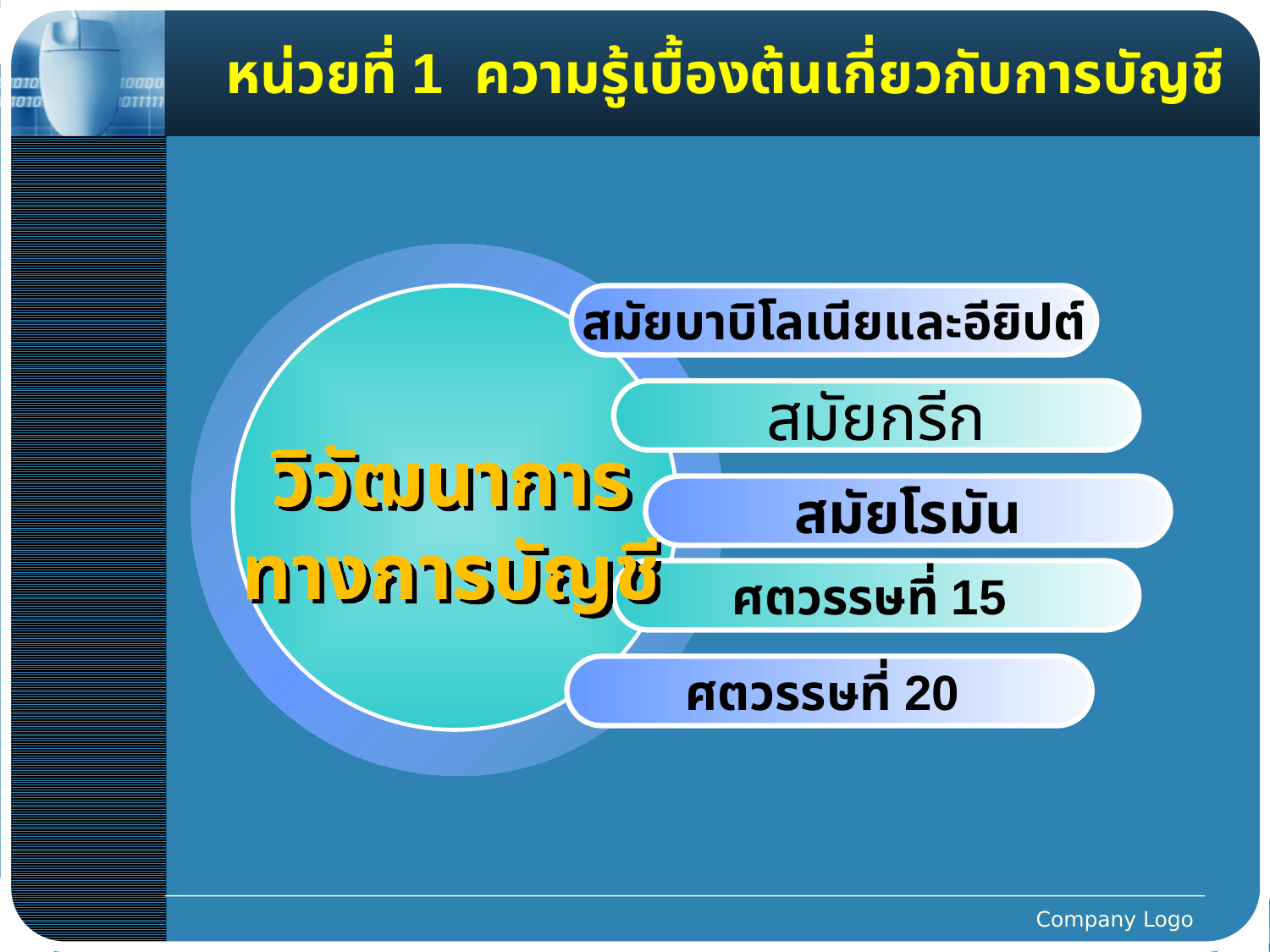

# หน่วยที่ 1  ความรู้เบื้องต้นเกี่ยวกับการบัญชี

สมัยบาบิโลเนียและอียิปต์
สมัยกรีก
วิวัฒนาการ
ทางการบัญชี

สมัยโรมัน
ศตวรรษที่ 15
ศตวรรษที่ 20
Company Logo